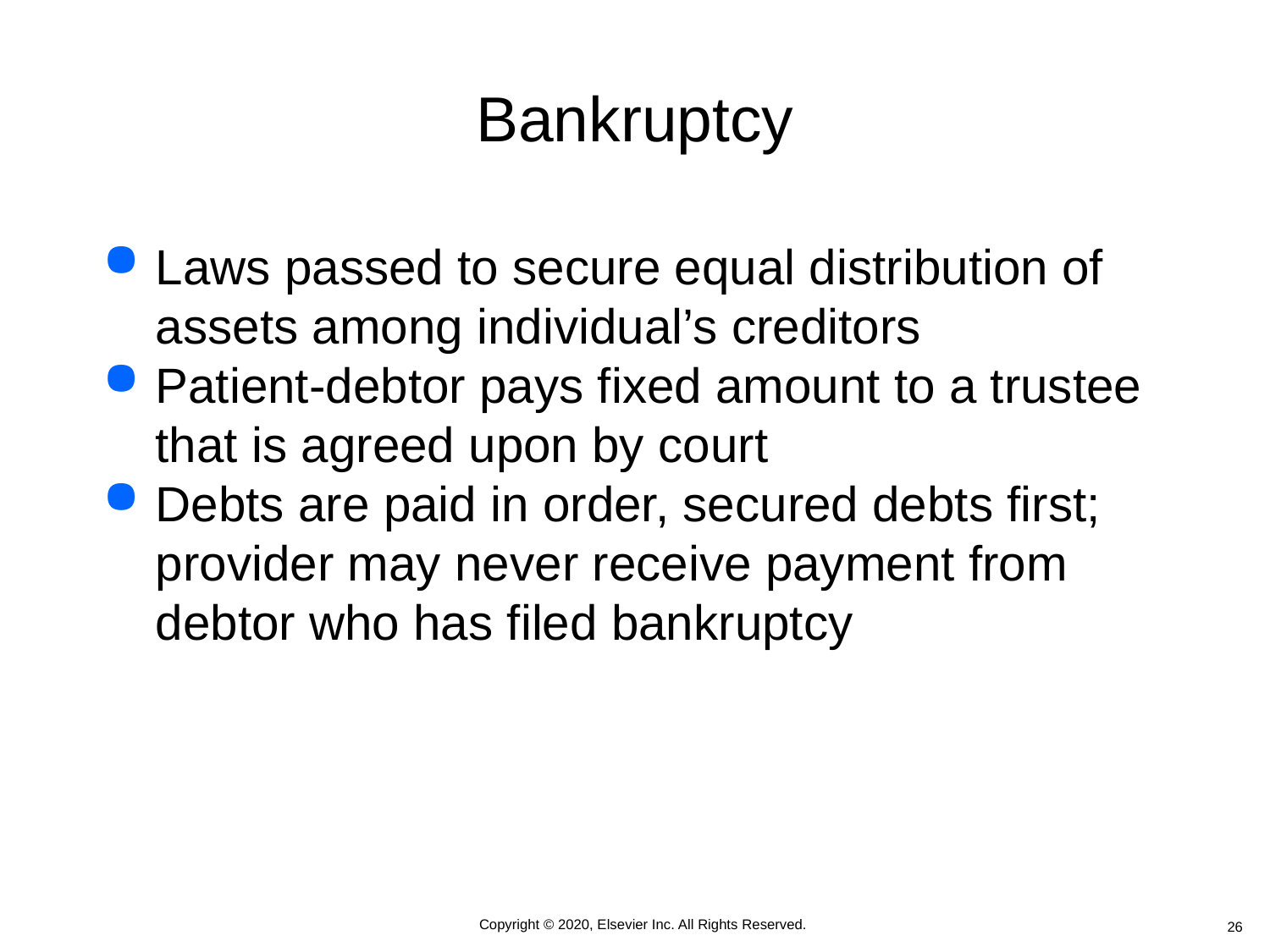

# Bankruptcy
Laws passed to secure equal distribution of assets among individual’s creditors
Patient-debtor pays fixed amount to a trustee that is agreed upon by court
Debts are paid in order, secured debts first; provider may never receive payment from debtor who has filed bankruptcy